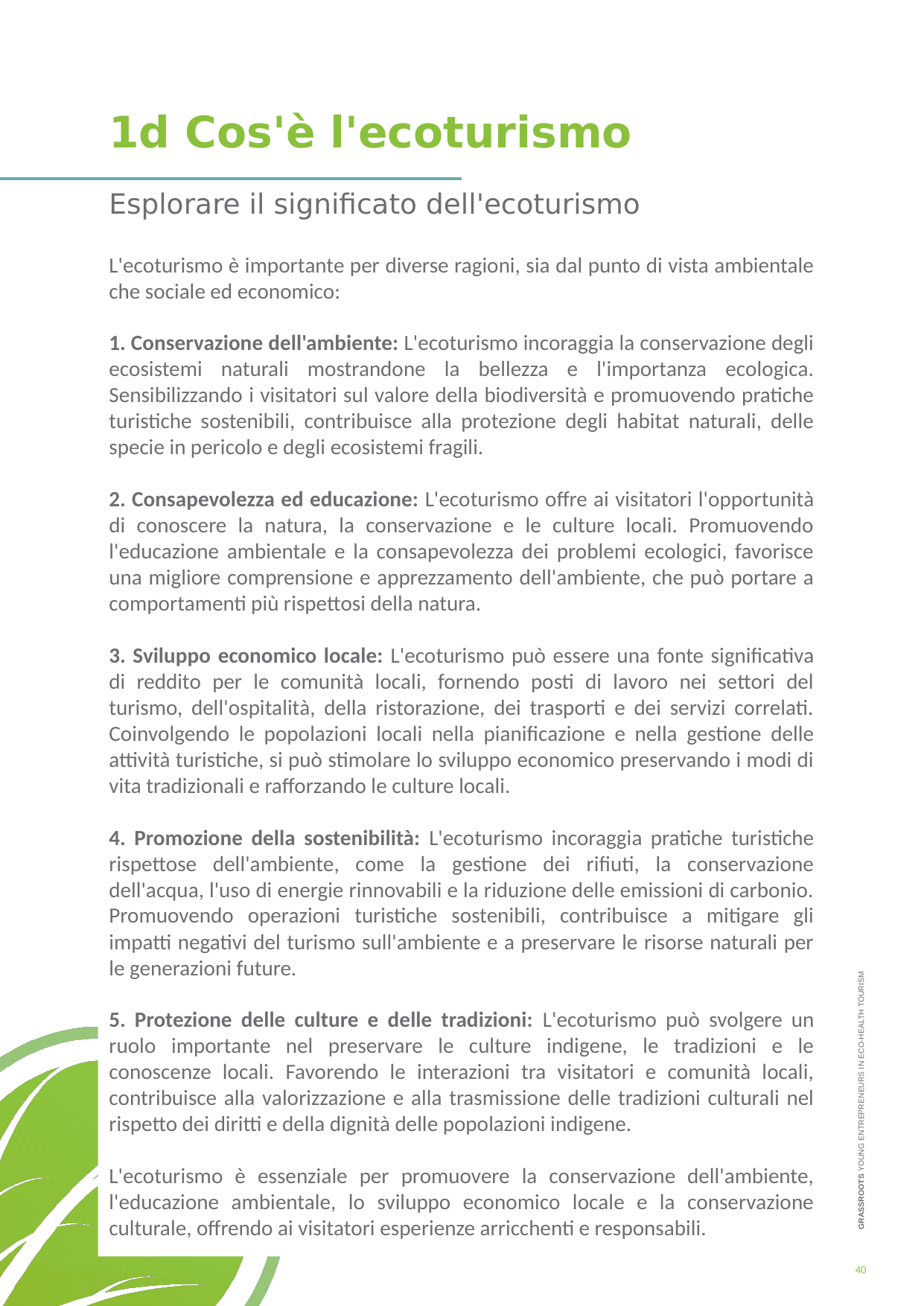

1d Cos'è l'ecoturismo
Esplorare il significato dell'ecoturismo
L'ecoturismo è importante per diverse ragioni, sia dal punto di vista ambientale che sociale ed economico:

1. Conservazione dell'ambiente: L'ecoturismo incoraggia la conservazione degli ecosistemi naturali mostrandone la bellezza e l'importanza ecologica. Sensibilizzando i visitatori sul valore della biodiversità e promuovendo pratiche turistiche sostenibili, contribuisce alla protezione degli habitat naturali, delle specie in pericolo e degli ecosistemi fragili.

2. Consapevolezza ed educazione: L'ecoturismo offre ai visitatori l'opportunità di conoscere la natura, la conservazione e le culture locali. Promuovendo l'educazione ambientale e la consapevolezza dei problemi ecologici, favorisce una migliore comprensione e apprezzamento dell'ambiente, che può portare a comportamenti più rispettosi della natura.

3. Sviluppo economico locale: L'ecoturismo può essere una fonte significativa di reddito per le comunità locali, fornendo posti di lavoro nei settori del turismo, dell'ospitalità, della ristorazione, dei trasporti e dei servizi correlati. Coinvolgendo le popolazioni locali nella pianificazione e nella gestione delle attività turistiche, si può stimolare lo sviluppo economico preservando i modi di vita tradizionali e rafforzando le culture locali.

4. Promozione della sostenibilità: L'ecoturismo incoraggia pratiche turistiche rispettose dell'ambiente, come la gestione dei rifiuti, la conservazione dell'acqua, l'uso di energie rinnovabili e la riduzione delle emissioni di carbonio. Promuovendo operazioni turistiche sostenibili, contribuisce a mitigare gli impatti negativi del turismo sull'ambiente e a preservare le risorse naturali per le generazioni future.

5. Protezione delle culture e delle tradizioni: L'ecoturismo può svolgere un ruolo importante nel preservare le culture indigene, le tradizioni e le conoscenze locali. Favorendo le interazioni tra visitatori e comunità locali, contribuisce alla valorizzazione e alla trasmissione delle tradizioni culturali nel rispetto dei diritti e della dignità delle popolazioni indigene.

L'ecoturismo è essenziale per promuovere la conservazione dell'ambiente, l'educazione ambientale, lo sviluppo economico locale e la conservazione culturale, offrendo ai visitatori esperienze arricchenti e responsabili.

40